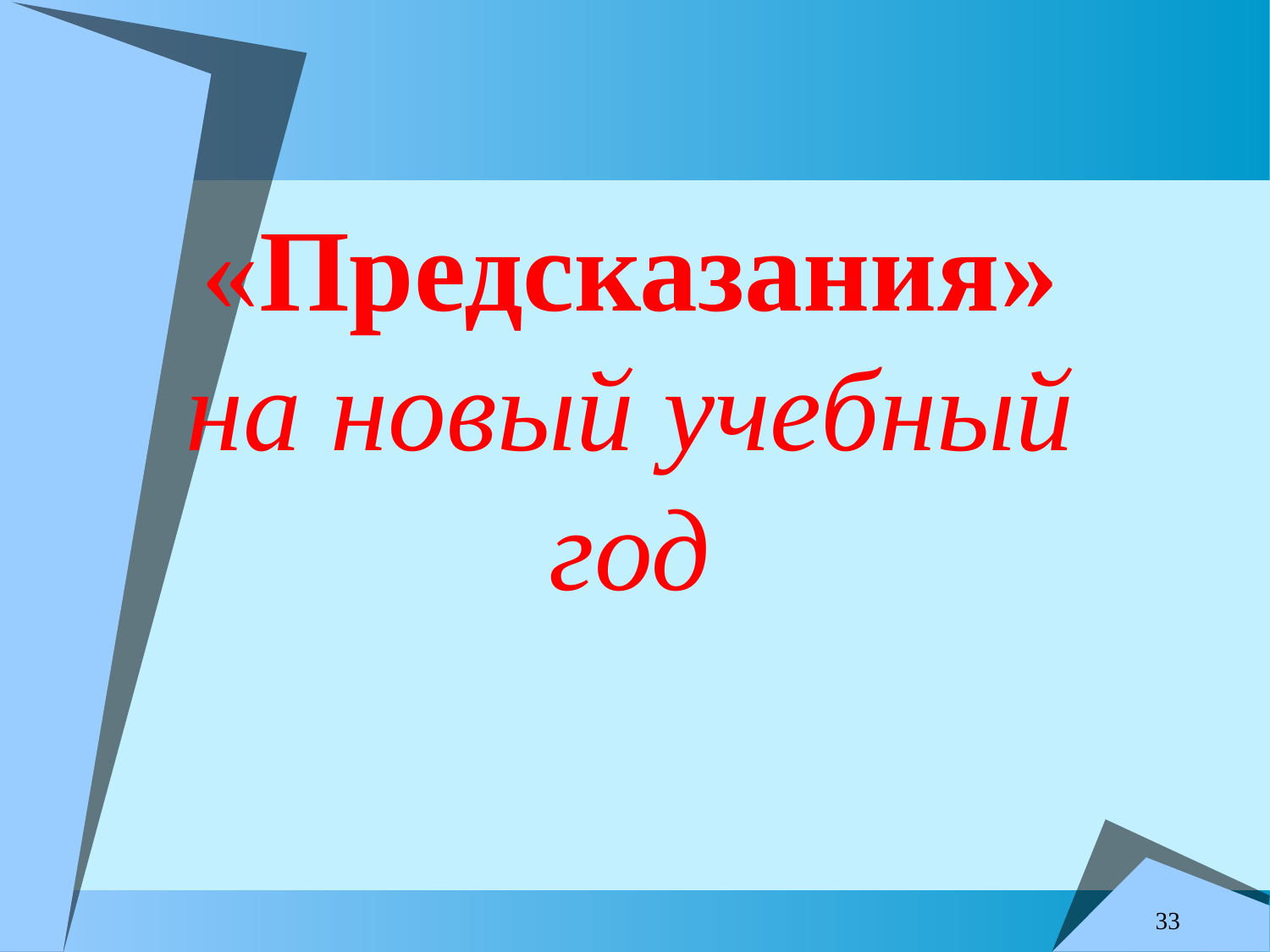

#
«Предсказания» на новый учебный год
33